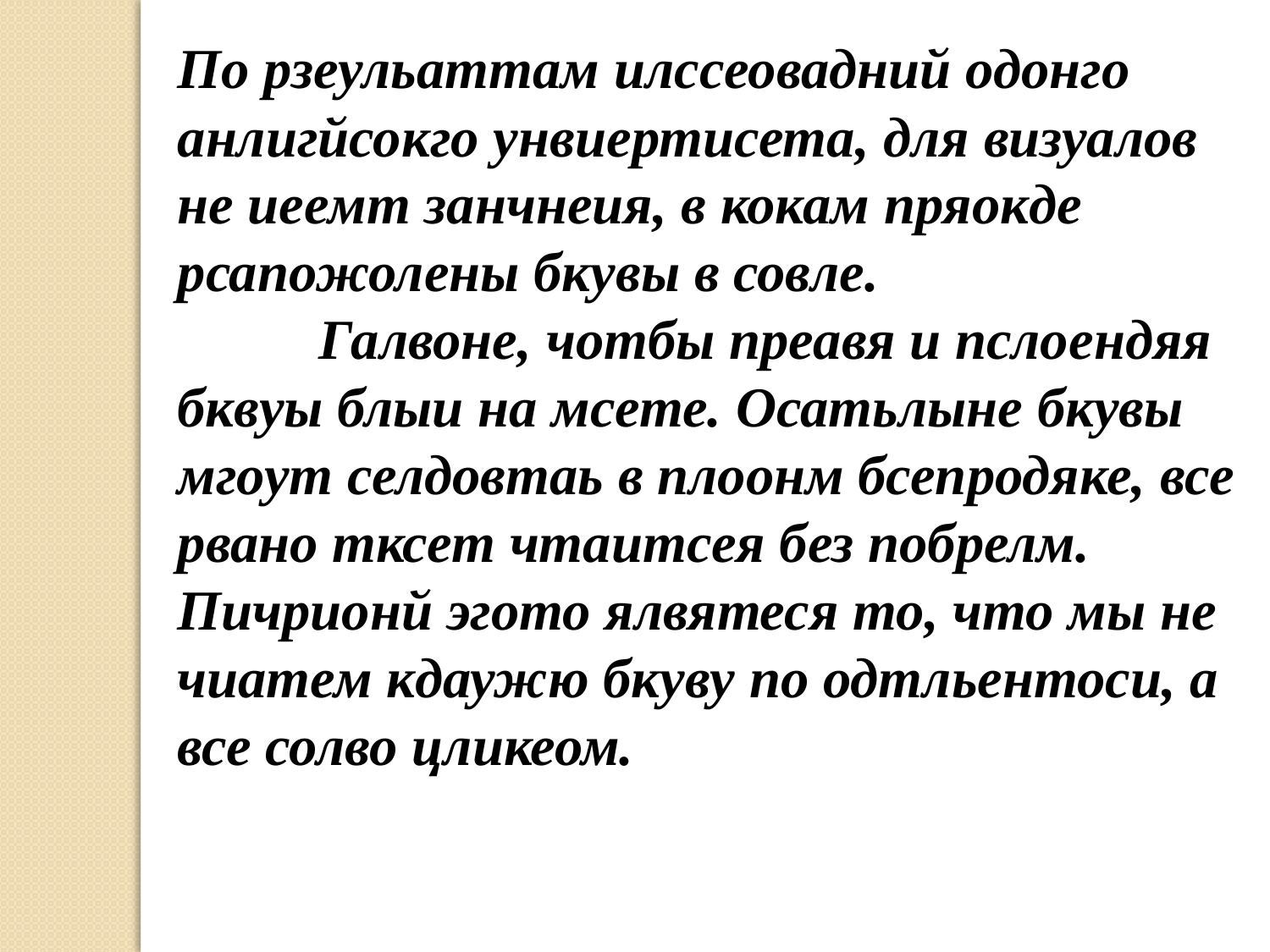

По рзеульаттам илссеовадний одонго анлигйсокго унвиертисета, для визуалов не иеемт занчнеия, в кокам пряокде рсапожолены бкувы в совле.
	 Галвоне, чотбы преавя и пслоендяя бквуы блыи на мсете. Осатьлыне бкувы мгоут селдовтаь в плоонм бсепродяке, все рвано тксет чтаитсея без побрелм. Пичрионй эгото ялвятеся то, что мы не чиатем кдаужю бкуву по одтльентоси, а все солво цликеом.